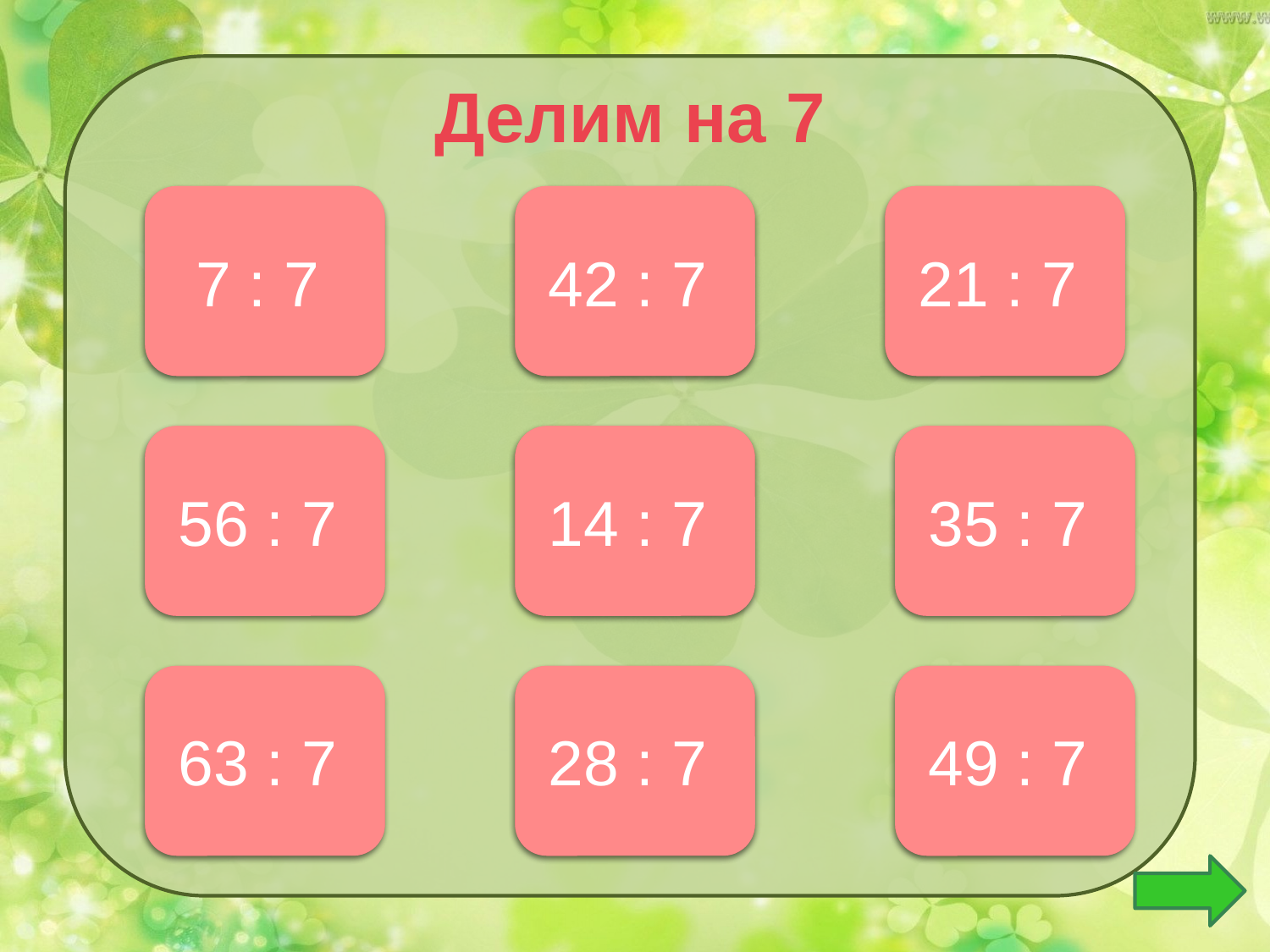

Делим на 7
1
7 : 7

6
42 : 7

3
21 : 7

8
56 : 7

2
14 : 7

5
35 : 7

9
63 : 7

4
28 : 7

7
49 : 7